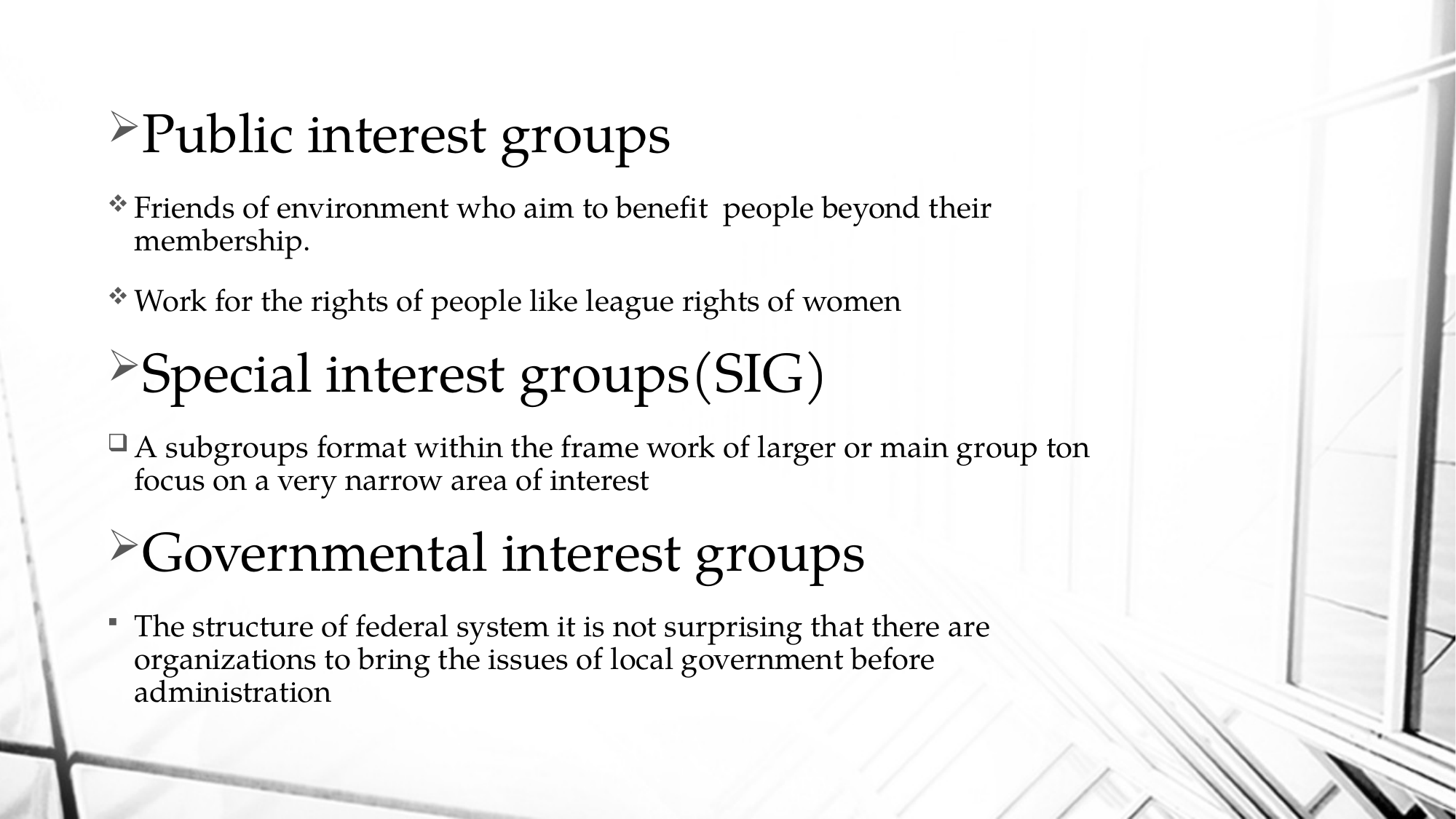

#
Public interest groups
Friends of environment who aim to benefit  people beyond their membership.
Work for the rights of people like league rights of women
Special interest groups(SIG)
A subgroups format within the frame work of larger or main group ton focus on a very narrow area of interest
Governmental interest groups
The structure of federal system it is not surprising that there are organizations to bring the issues of local government before administration